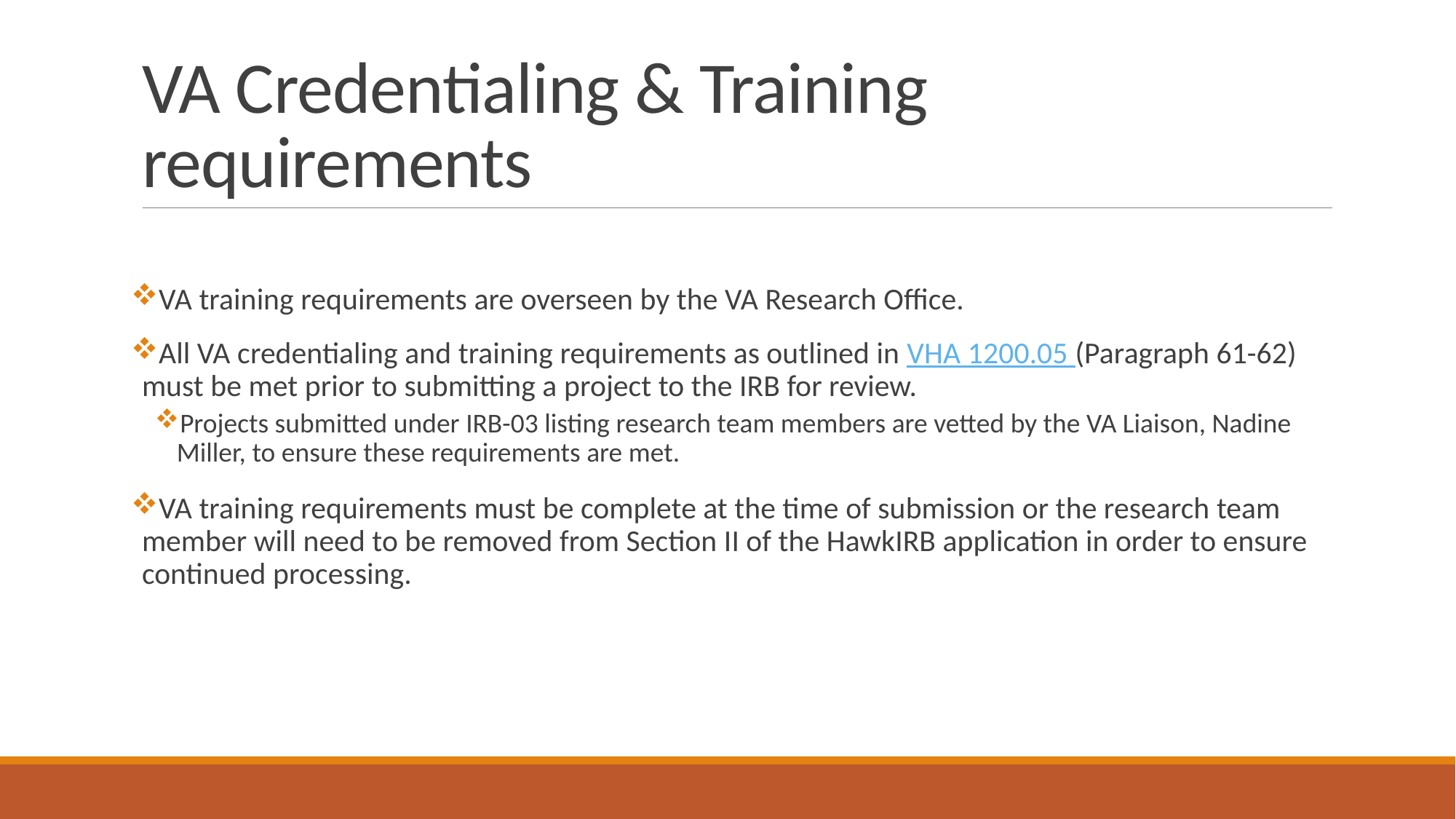

# VA Credentialing & Training requirements

VA training requirements are overseen by the VA Research Office.
All VA credentialing and training requirements as outlined in VHA 1200.05 (Paragraph 61-62) must be met prior to submitting a project to the IRB for review.
Projects submitted under IRB-03 listing research team members are vetted by the VA Liaison, Nadine Miller, to ensure these requirements are met.
VA training requirements must be complete at the time of submission or the research team member will need to be removed from Section II of the HawkIRB application in order to ensure continued processing.